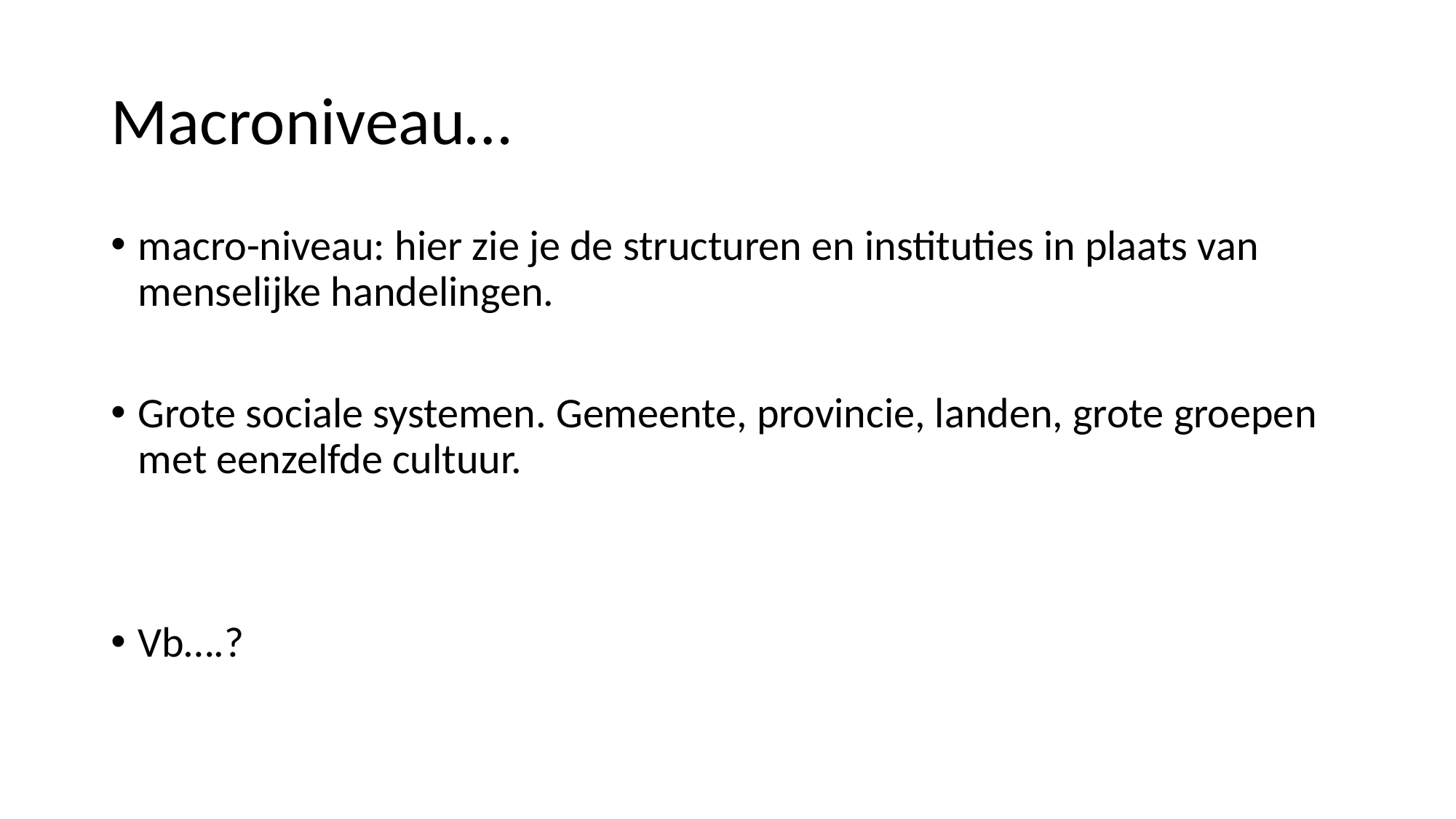

# Macroniveau…
macro-niveau: hier zie je de structuren en instituties in plaats van menselijke handelingen.

Grote sociale systemen. Gemeente, provincie, landen, grote groepen met eenzelfde cultuur.

Vb….?